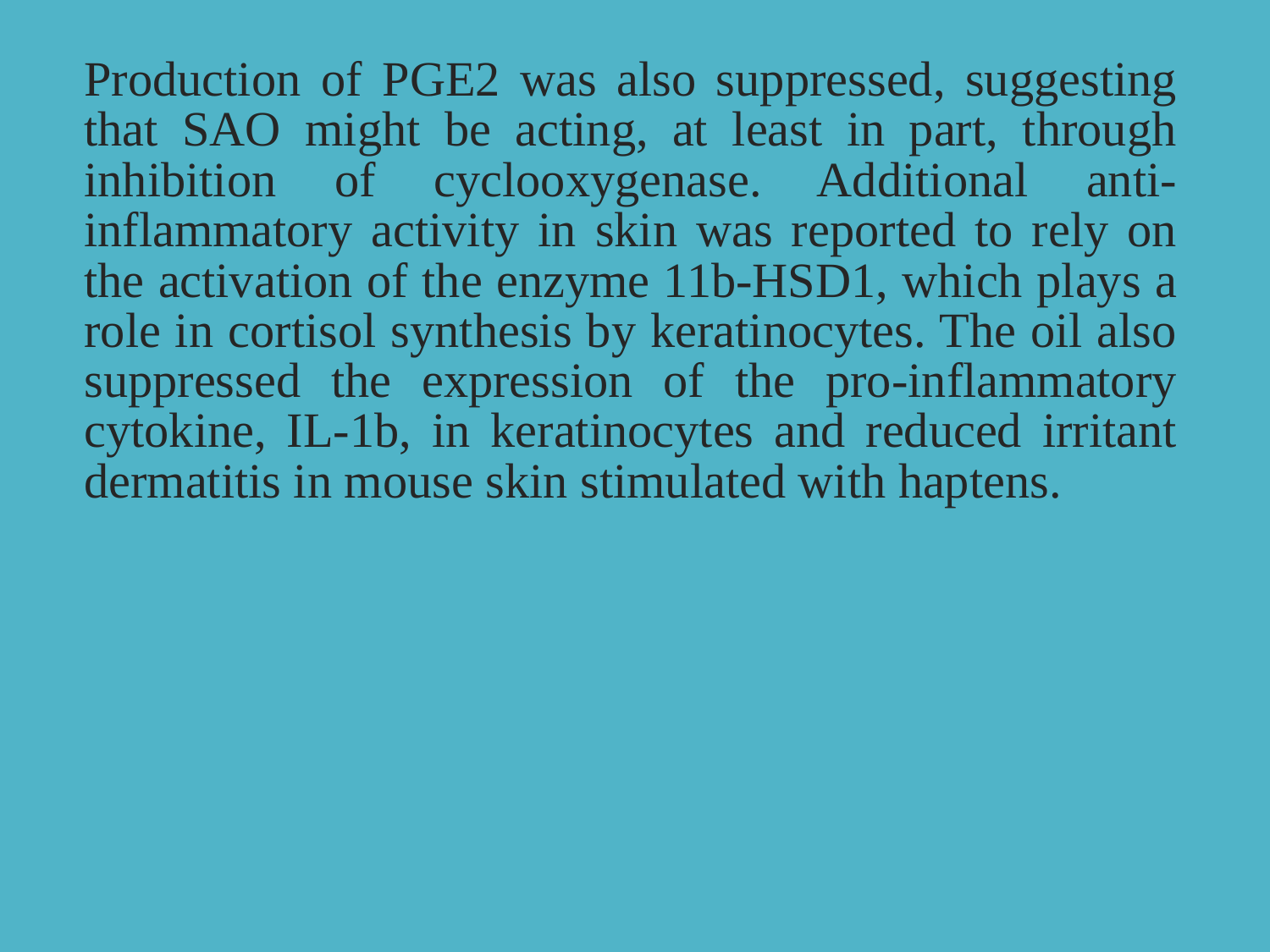

Production of PGE2 was also suppressed, suggesting that SAO might be acting, at least in part, through inhibition of cyclooxygenase. Additional anti-inflammatory activity in skin was reported to rely on the activation of the enzyme 11b-HSD1, which plays a role in cortisol synthesis by keratinocytes. The oil also suppressed the expression of the pro-inflammatory cytokine, IL-1b, in keratinocytes and reduced irritant dermatitis in mouse skin stimulated with haptens.

13